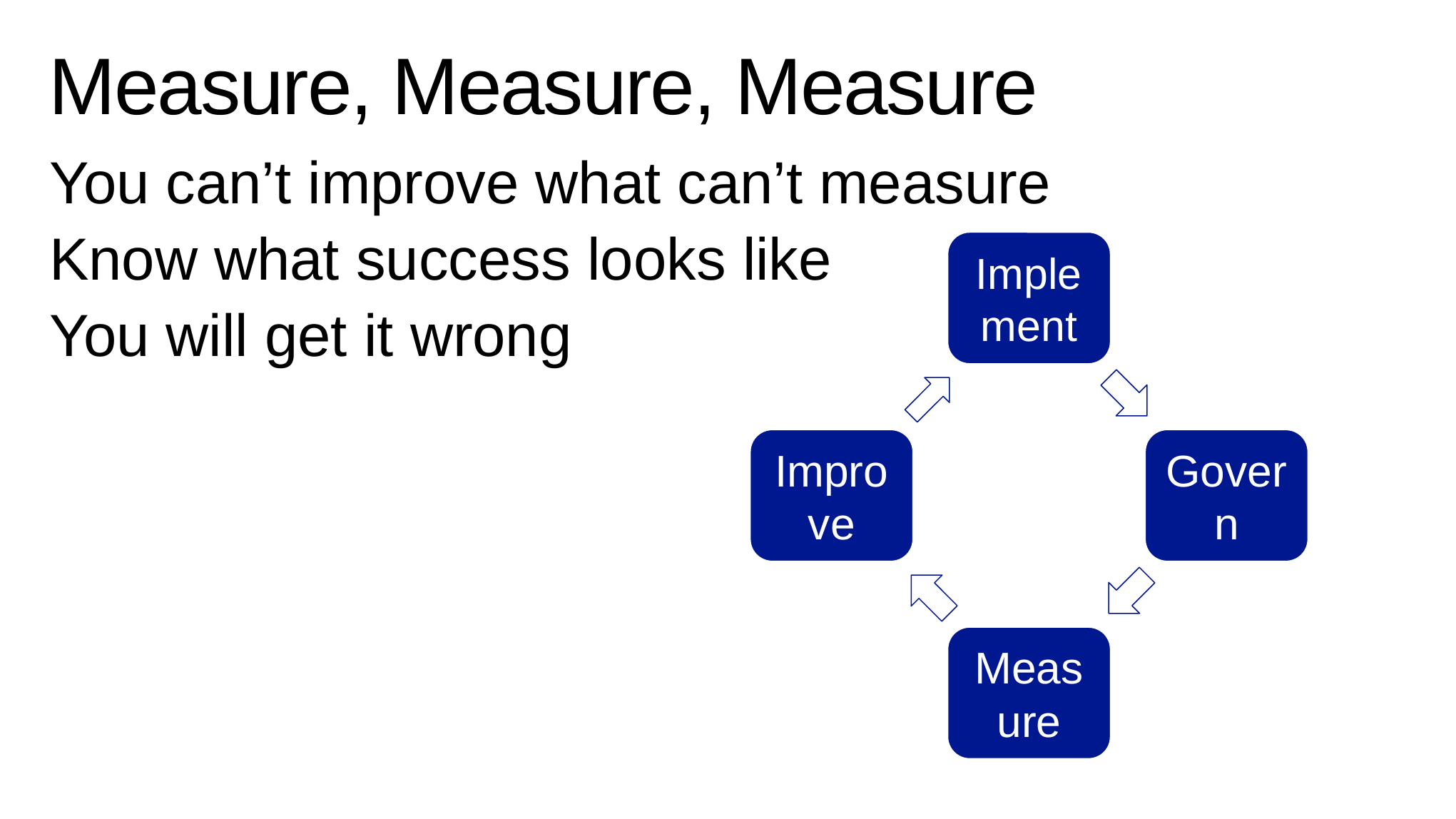

# Measure, Measure, Measure
You can’t improve what can’t measure
Know what success looks like
You will get it wrong
Implement
Govern
Measure
Improve